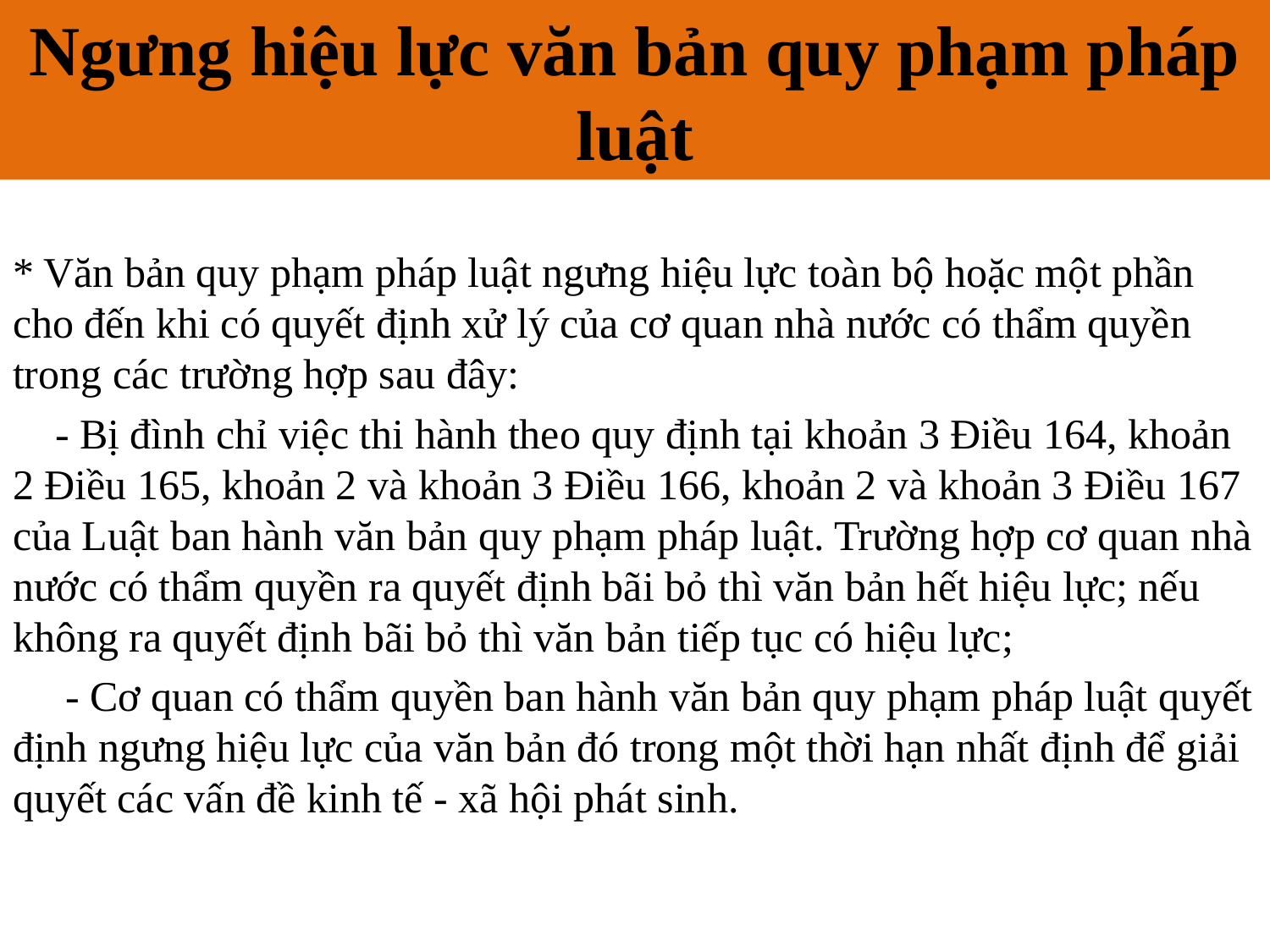

Ngưng hiệu lực văn bản quy phạm pháp luật
# III. Hiệu lực và nguyên tắc áp dụng văn bản quản lý nhà nước

* Văn bản quy phạm pháp luật ngưng hiệu lực toàn bộ hoặc một phần cho đến khi có quyết định xử lý của cơ quan nhà nước có thẩm quyền trong các trường hợp sau đây:
    - Bị đình chỉ việc thi hành theo quy định tại khoản 3 Điều 164, khoản 2 Điều 165, khoản 2 và khoản 3 Điều 166, khoản 2 và khoản 3 Điều 167 của Luật ban hành văn bản quy phạm pháp luật. Trường hợp cơ quan nhà nước có thẩm quyền ra quyết định bãi bỏ thì văn bản hết hiệu lực; nếu không ra quyết định bãi bỏ thì văn bản tiếp tục có hiệu lực;
     - Cơ quan có thẩm quyền ban hành văn bản quy phạm pháp luật quyết định ngưng hiệu lực của văn bản đó trong một thời hạn nhất định để giải quyết các vấn đề kinh tế - xã hội phát sinh.